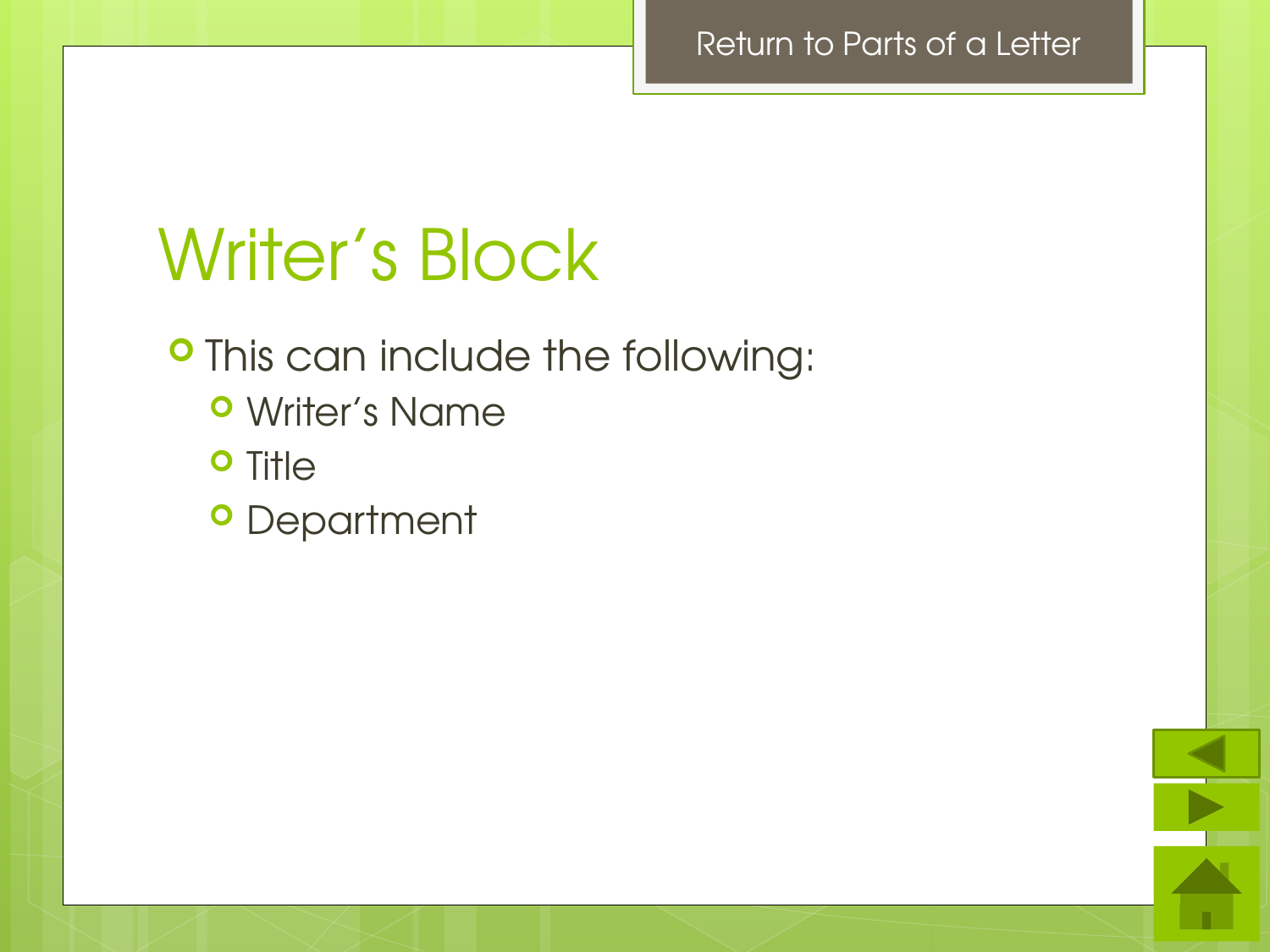

Return to Parts of a Letter
# Writer’s Block
This can include the following:
Writer’s Name
Title
Department